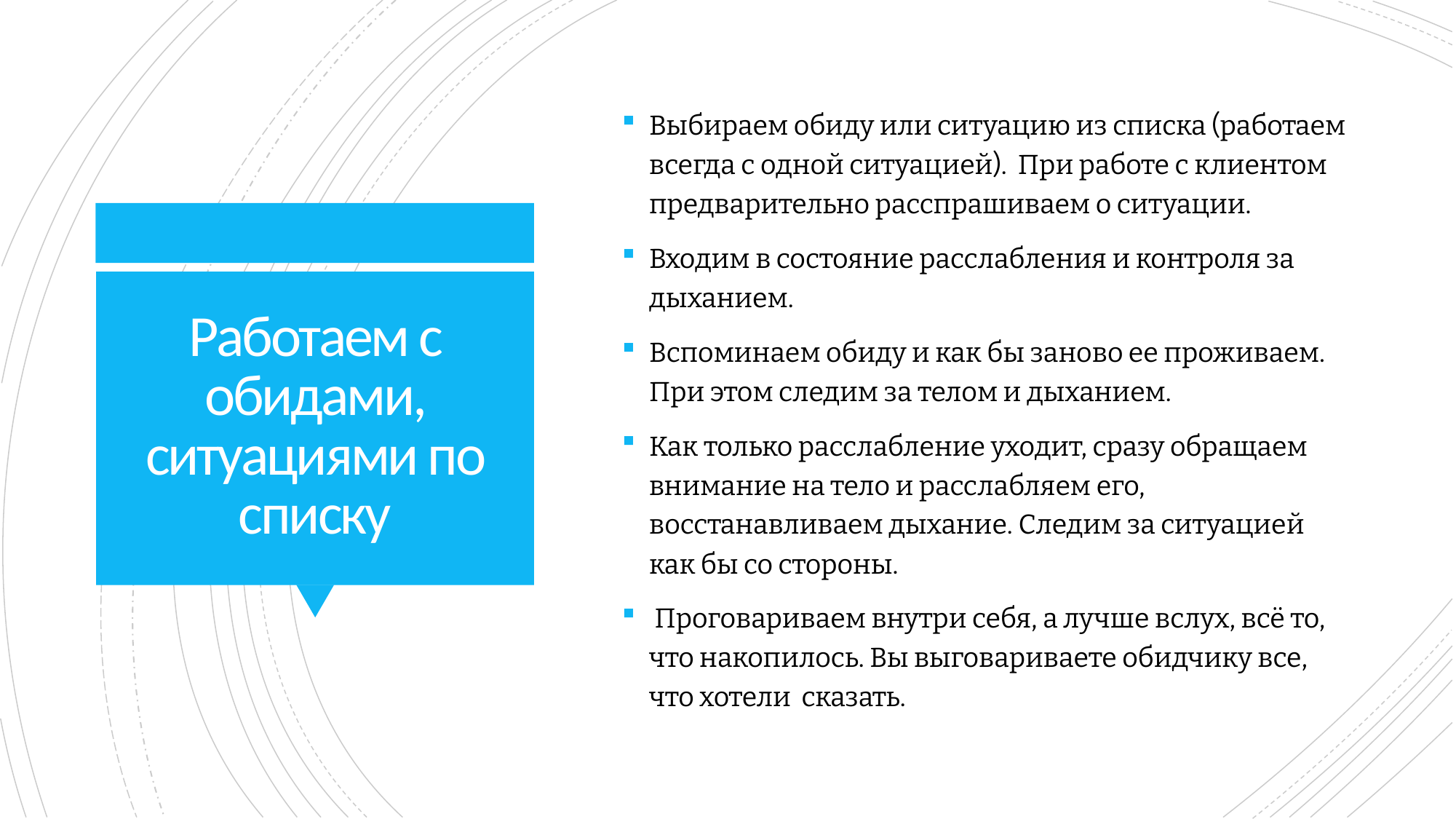

Выбираем обиду или ситуацию из списка (работаем всегда с одной ситуацией).  При работе с клиентом предварительно расспрашиваем о ситуации.
Входим в состояние расслабления и контроля за дыханием.
Вспоминаем обиду и как бы заново ее проживаем. При этом следим за телом и дыханием.
Как только расслабление уходит, сразу обращаем внимание на тело и расслабляем его, восстанавливаем дыхание. Следим за ситуацией как бы со стороны.
 Проговариваем внутри себя, а лучше вслух, всё то, что накопилось. Вы выговариваете обидчику все, что хотели  сказать.

# Работаем с обидами, ситуациями по списку